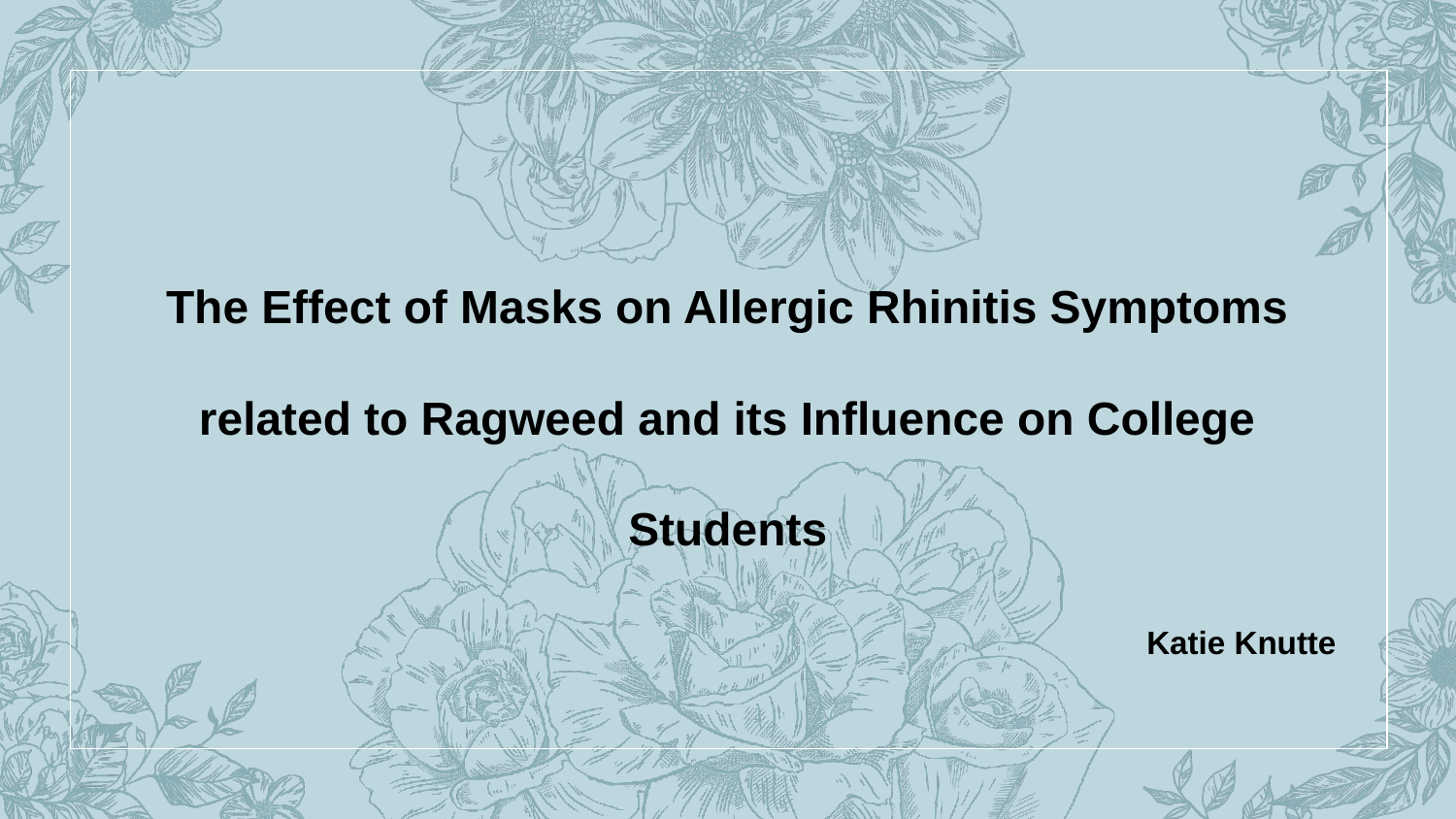

# The Effect of Masks on Allergic Rhinitis Symptoms related to Ragweed and its Influence on College Students
Katie Knutte